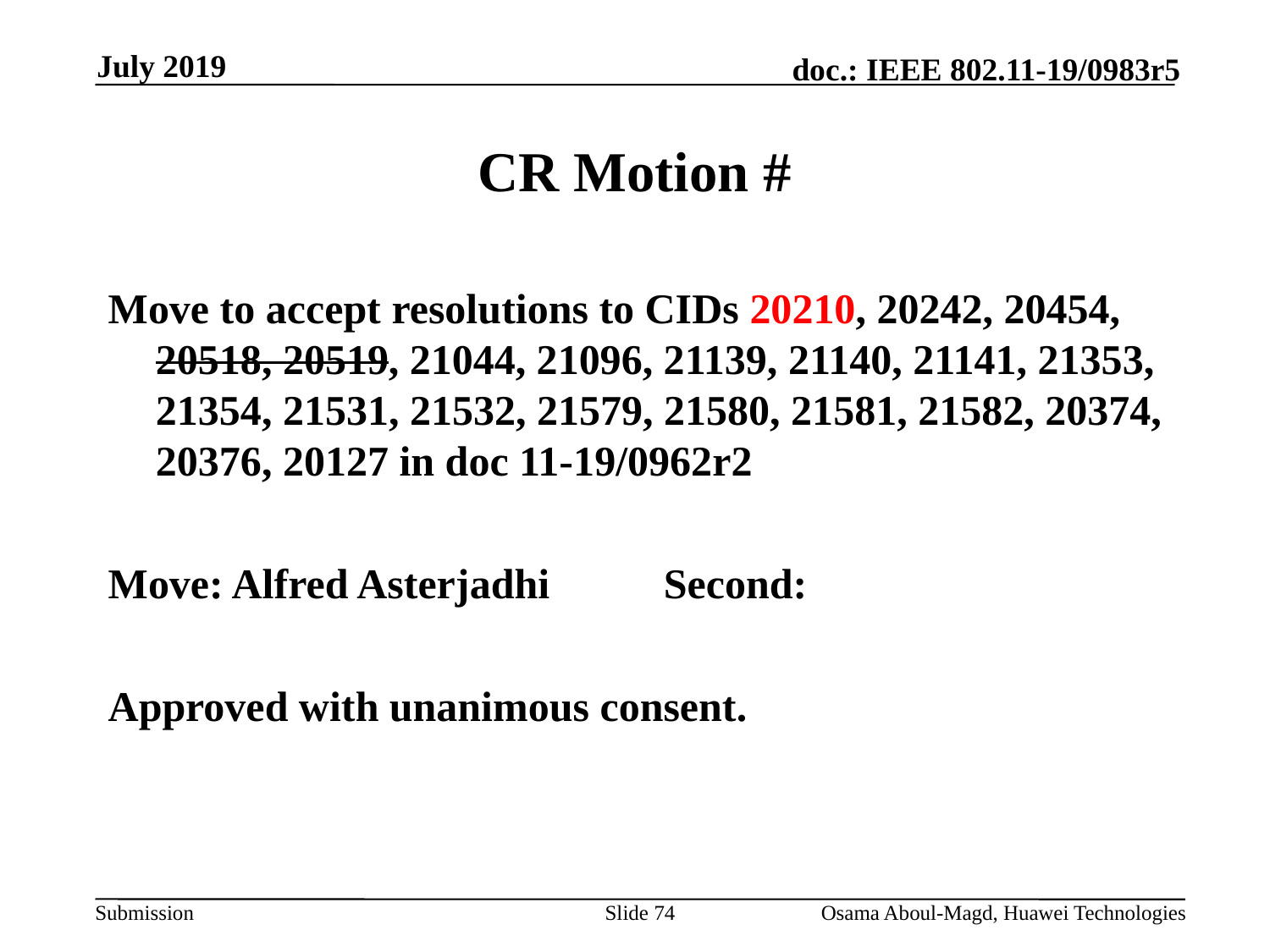

July 2019
# CR Motion #
Move to accept resolutions to CIDs 20210, 20242, 20454, 20518, 20519, 21044, 21096, 21139, 21140, 21141, 21353, 21354, 21531, 21532, 21579, 21580, 21581, 21582, 20374, 20376, 20127 in doc 11-19/0962r2

Move: Alfred Asterjadhi	Second:

Approved with unanimous consent.

Slide 74
Osama Aboul-Magd, Huawei Technologies